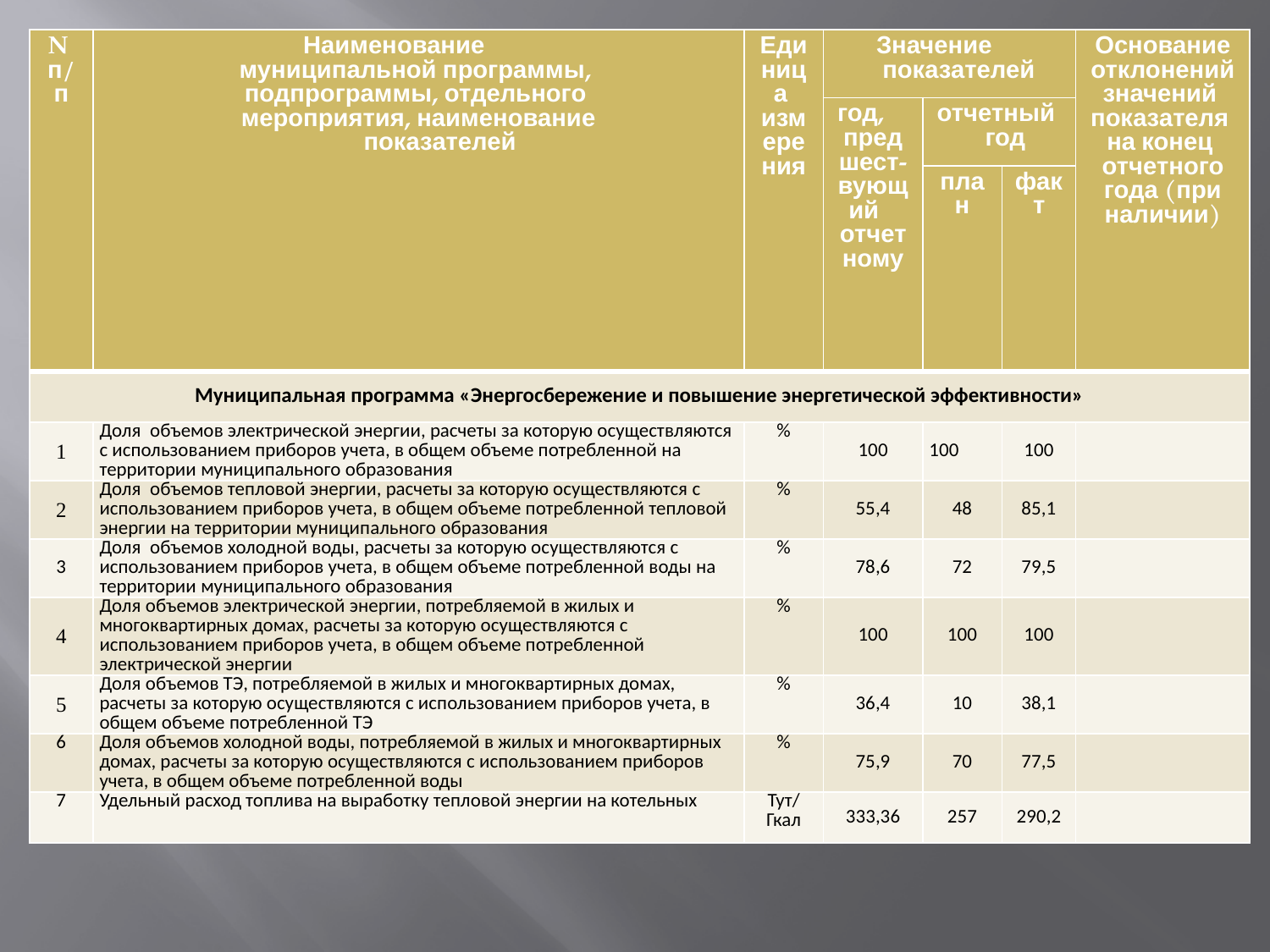

| N п/п | Наименование муниципальной программы, подпрограммы, отдельного мероприятия, наименование показателей | Единица измерения | Значение показателей |  |  | Основание отклонений значений показателя на конец отчетного года (при наличии) |
| --- | --- | --- | --- | --- | --- | --- |
|  |  |  | год, предшест- вующий отчетному | отчетный год |  |  |
|  |  |  |  | план | факт |  |
| Муниципальная программа «Энергосбережение и повышение энергетической эффективности» |  |  |  |  |  |  |
| 1 | Доля  объемов электрической энергии, расчеты за которую осуществляются с использованием приборов учета, в общем объеме потребленной на территории муниципального образования | % | 100 | 100 | 100 |  |
| 2 | Доля  объемов тепловой энергии, расчеты за которую осуществляются с использованием приборов учета, в общем объеме потребленной тепловой энергии на территории муниципального образования | % | 55,4 | 48 | 85,1 |  |
| 3 | Доля  объемов холодной воды, расчеты за которую осуществляются с использованием приборов учета, в общем объеме потребленной воды на территории муниципального образования | % | 78,6 | 72 | 79,5 |  |
| 4 | Доля объемов электрической энергии, потребляемой в жилых и многоквартирных домах, расчеты за которую осуществляются с использованием приборов учета, в общем объеме потребленной электрической энергии | % | 100 | 100 | 100 |  |
| 5 | Доля объемов ТЭ, потребляемой в жилых и многоквартирных домах, расчеты за которую осуществляются с использованием приборов учета, в общем объеме потребленной ТЭ | % | 36,4 | 10 | 38,1 |  |
| 6 | Доля объемов холодной воды, потребляемой в жилых и многоквартирных домах, расчеты за которую осуществляются с использованием приборов учета, в общем объеме потребленной воды | % | 75,9 | 70 | 77,5 |  |
| 7 | Удельный расход топлива на выработку тепловой энергии на котельных | Тут/Гкал | 333,36 | 257 | 290,2 |  |